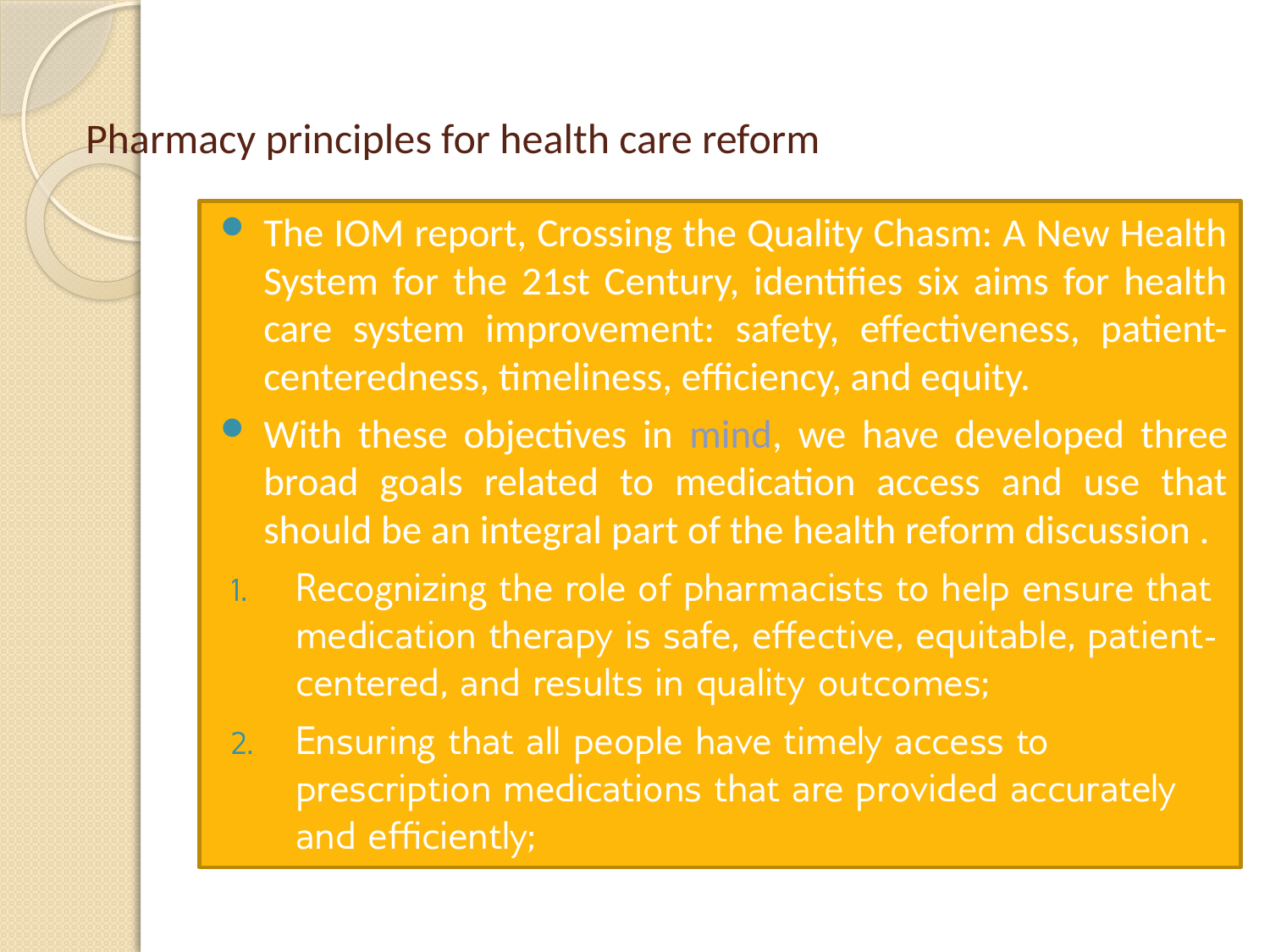

# Pharmacy principles for health care reform
The IOM report, Crossing the Quality Chasm: A New Health System for the 21st Century, identifies six aims for health care system improvement: safety, effectiveness, patient-centeredness, timeliness, efficiency, and equity.
With these objectives in mind, we have developed three broad goals related to medication access and use that should be an integral part of the health reform discussion .
Recognizing the role of pharmacists to help ensure that medication therapy is safe, effective, equitable, patient-centered, and results in quality outcomes;
Ensuring that all people have timely access to prescription medications that are provided accurately and efficiently;